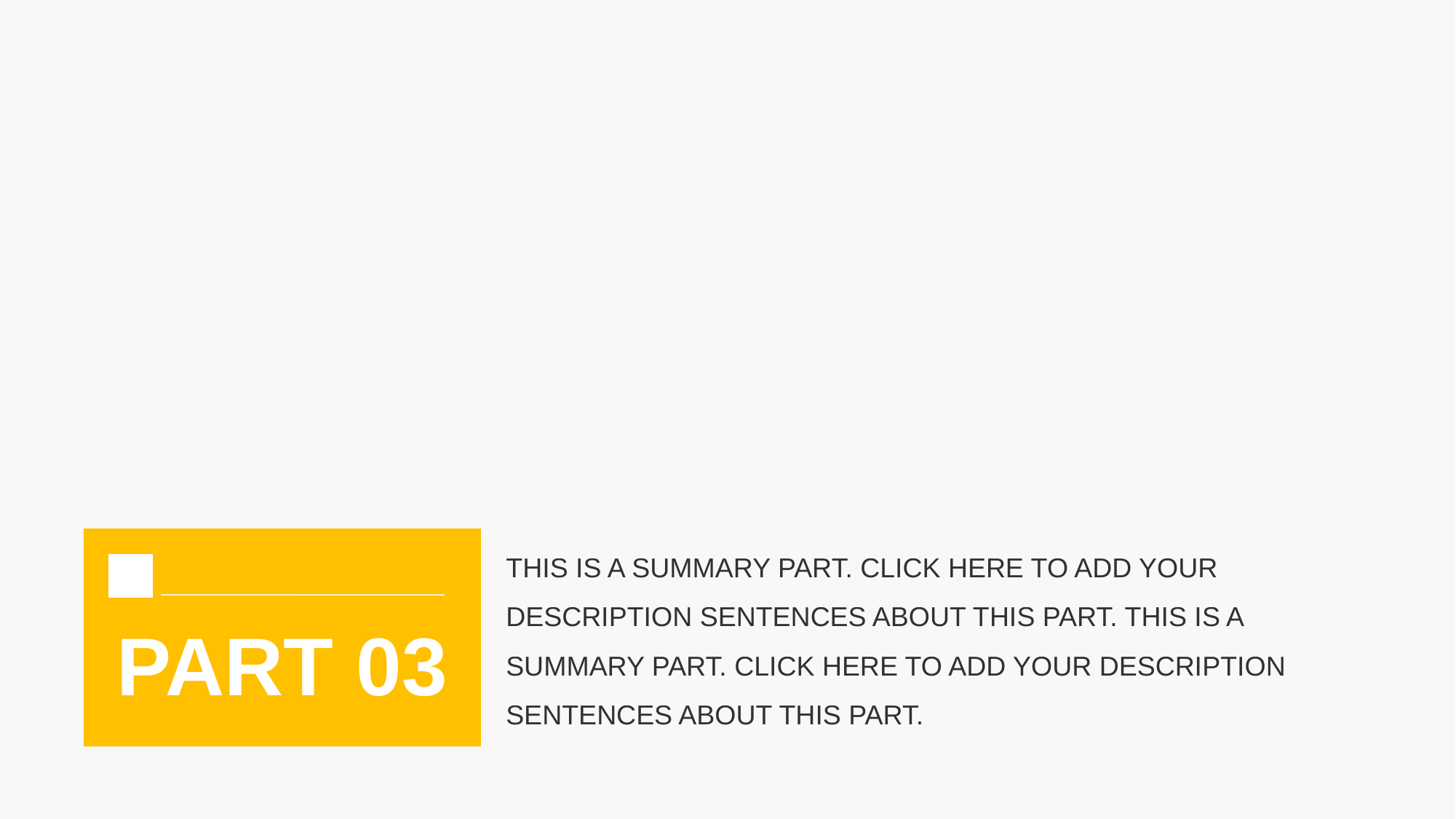

PART 03
THIS IS A SUMMARY PART. CLICK HERE TO ADD YOUR DESCRIPTION SENTENCES ABOUT THIS PART. THIS IS A SUMMARY PART. CLICK HERE TO ADD YOUR DESCRIPTION SENTENCES ABOUT THIS PART.